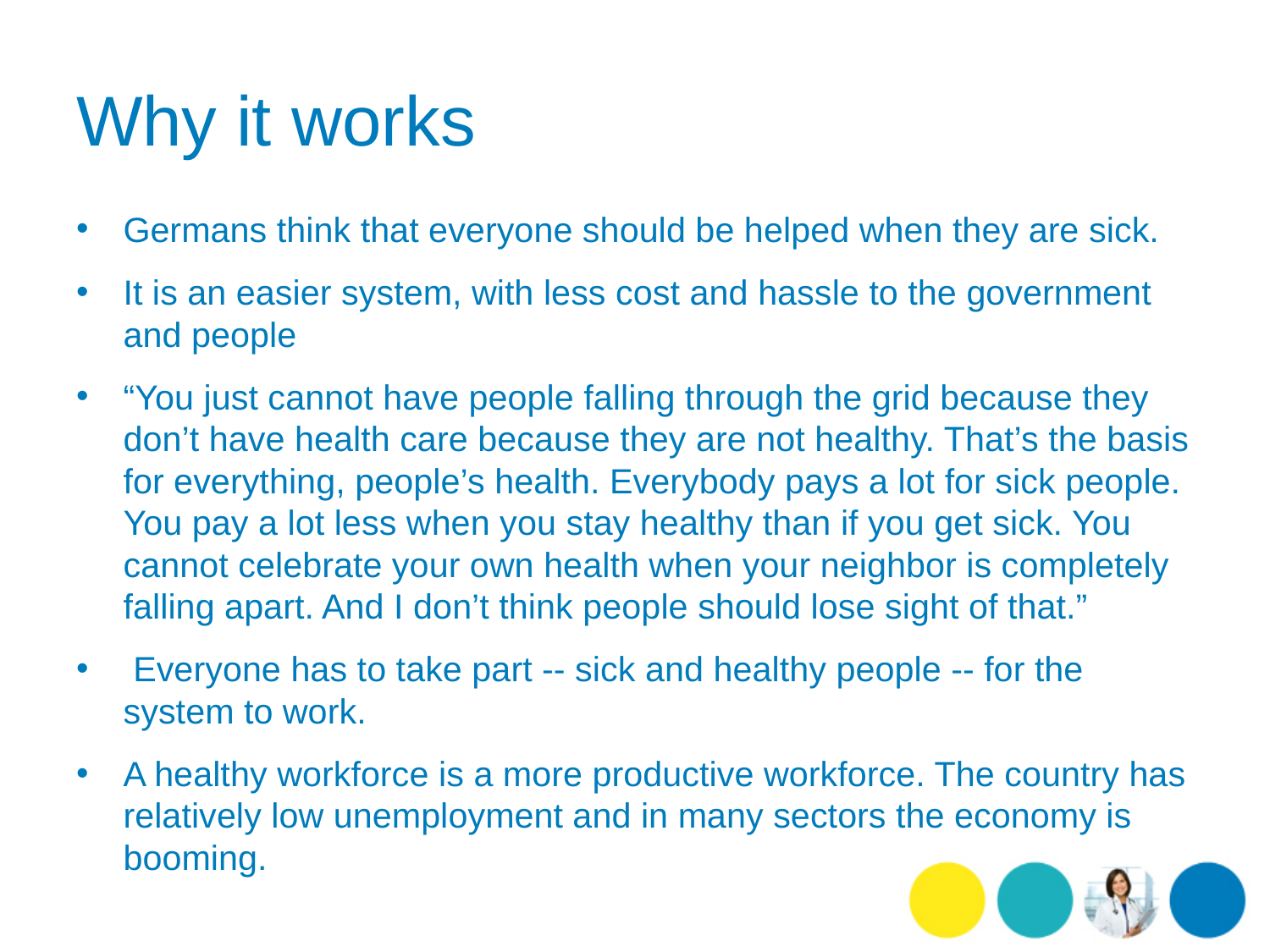

# Why it works
Germans think that everyone should be helped when they are sick.
It is an easier system, with less cost and hassle to the government and people
“You just cannot have people falling through the grid because they don’t have health care because they are not healthy. That’s the basis for everything, people’s health. Everybody pays a lot for sick people. You pay a lot less when you stay healthy than if you get sick. You cannot celebrate your own health when your neighbor is completely falling apart. And I don’t think people should lose sight of that.”
 Everyone has to take part -- sick and healthy people -- for the system to work.
A healthy workforce is a more productive workforce. The country has relatively low unemployment and in many sectors the economy is booming.